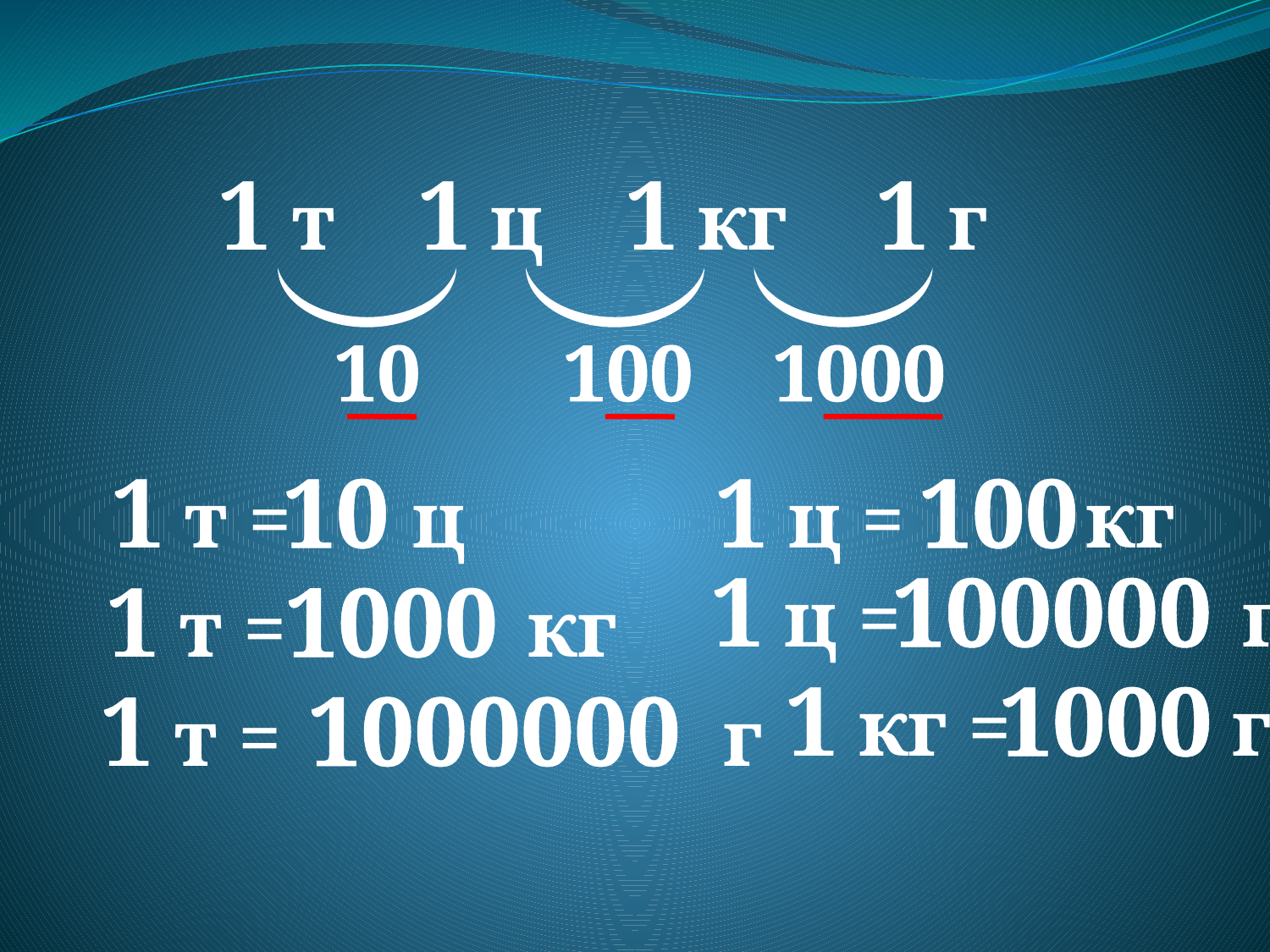

1 т
1 ц
1 кг
1 г

10
100
1000
1 т =      ц
10
1 ц =         кг
100
1 ц =                 г
100000
1 т =            кг
1000
1 кг =           г
1000
1 т =                      г
1000000